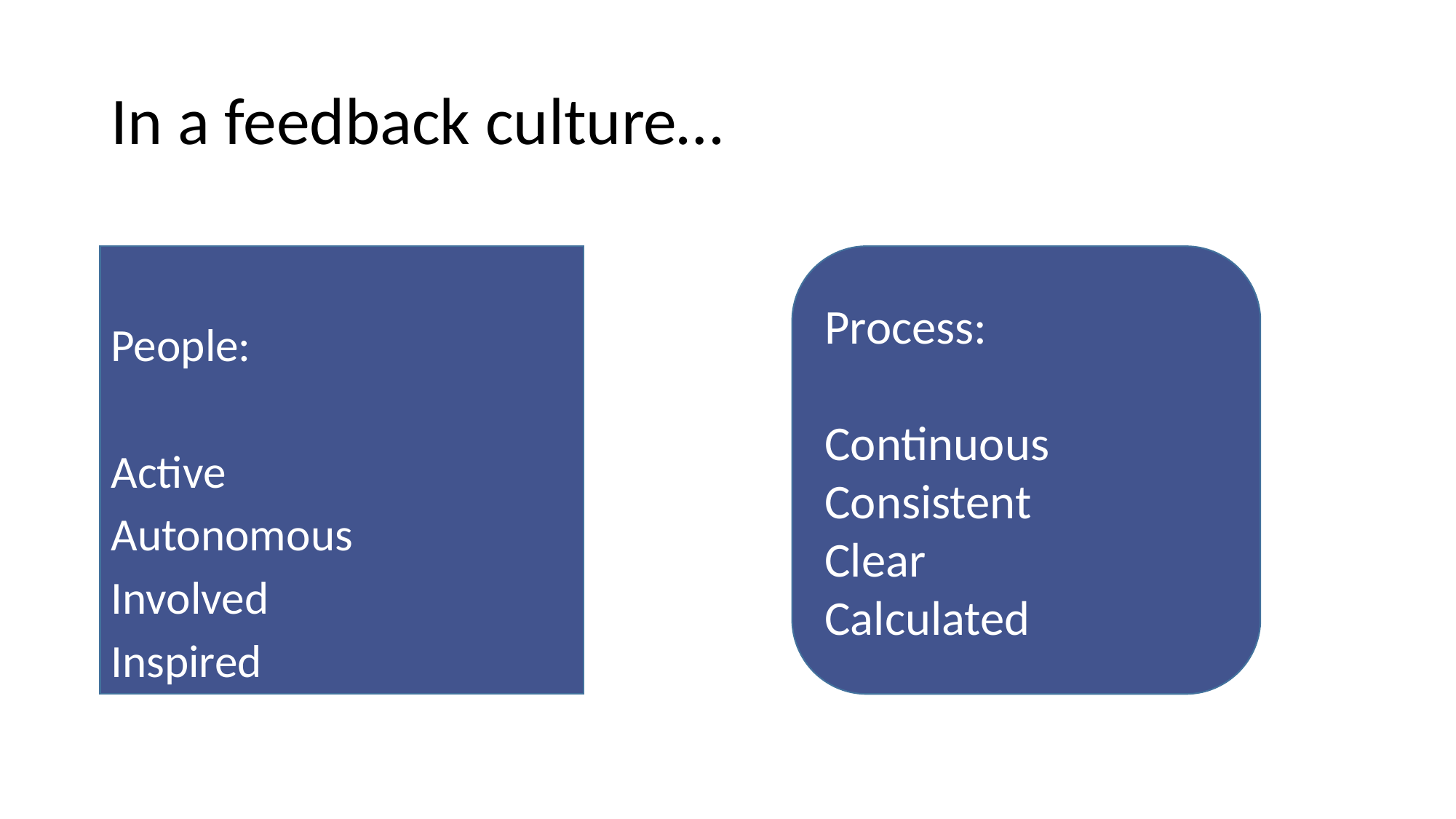

# In a feedback culture…
Process:

Continuous
Consistent
Clear
Calculated

People:

Active
Autonomous
Involved
Inspired